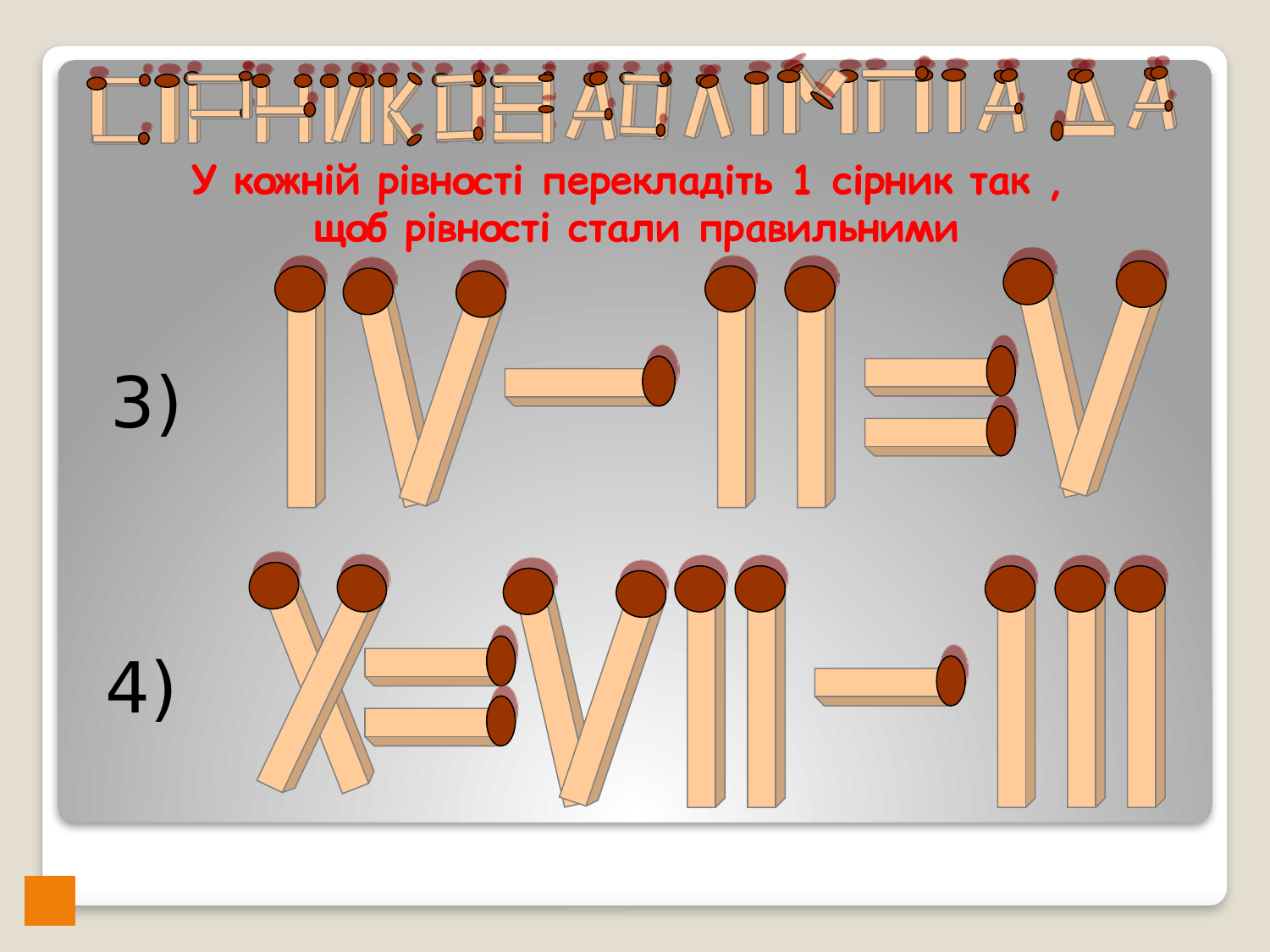

# У кожній рівності перекладіть 1 сірник так , щоб рівності стали правильними

3)

4)